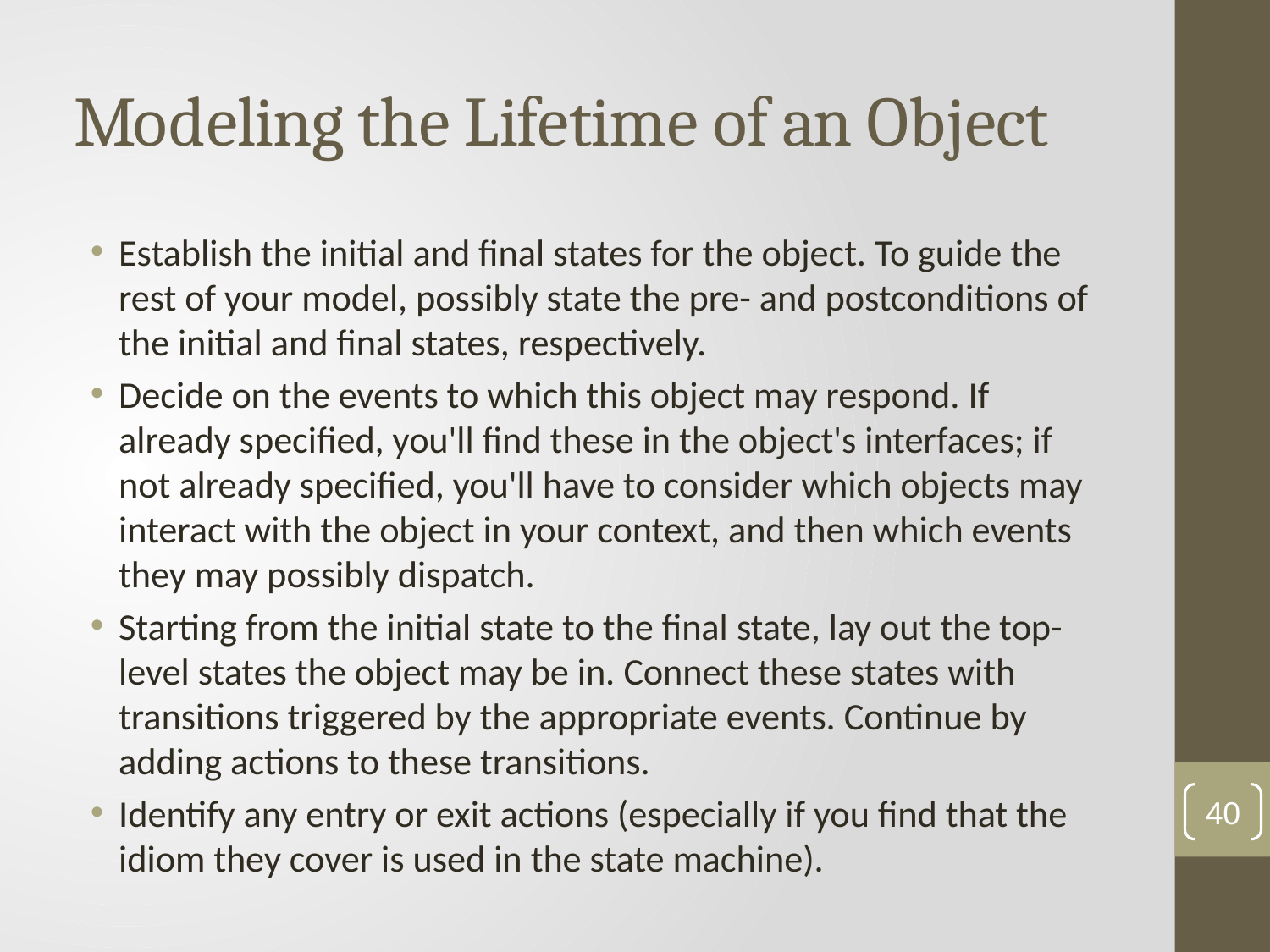

# Modeling the Lifetime of an Object
Establish the initial and final states for the object. To guide the rest of your model, possibly state the pre- and postconditions of the initial and final states, respectively.
Decide on the events to which this object may respond. If already specified, you'll find these in the object's interfaces; if not already specified, you'll have to consider which objects may interact with the object in your context, and then which events they may possibly dispatch.
Starting from the initial state to the final state, lay out the top-level states the object may be in. Connect these states with transitions triggered by the appropriate events. Continue by adding actions to these transitions.
Identify any entry or exit actions (especially if you find that the idiom they cover is used in the state machine).
40